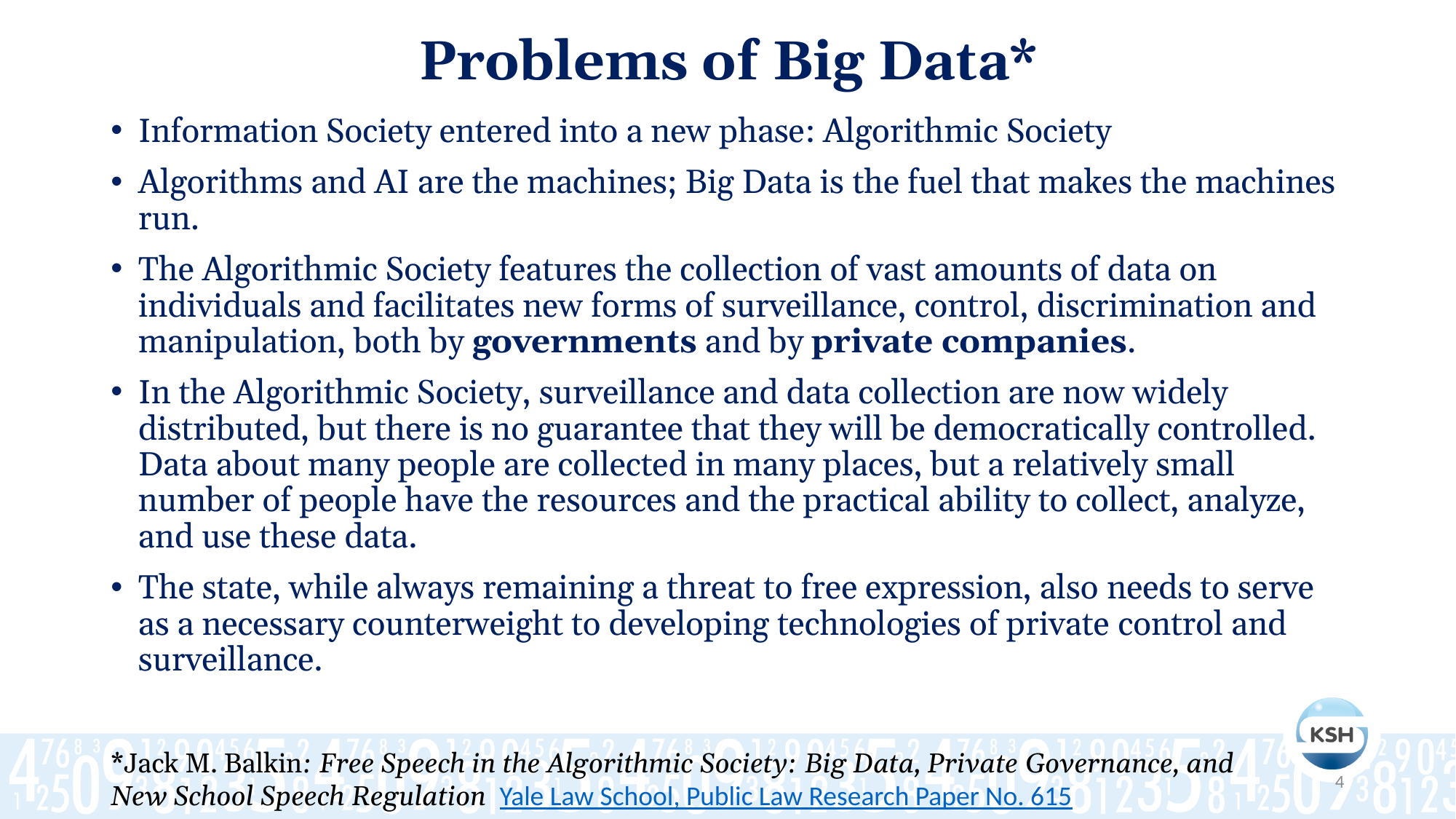

# Problems of Big Data*
Information Society entered into a new phase: Algorithmic Society
Algorithms and AI are the machines; Big Data is the fuel that makes the machines run.
The Algorithmic Society features the collection of vast amounts of data on individuals and facilitates new forms of surveillance, control, discrimination and manipulation, both by governments and by private companies.
In the Algorithmic Society, surveillance and data collection are now widely distributed, but there is no guarantee that they will be democratically controlled. Data about many people are collected in many places, but a relatively small number of people have the resources and the practical ability to collect, analyze, and use these data.
The state, while always remaining a threat to free expression, also needs to serve as a necessary counterweight to developing technologies of private control and surveillance.
*Jack M. Balkin: Free Speech in the Algorithmic Society: Big Data, Private Governance, and New School Speech Regulation  Yale Law School, Public Law Research Paper No. 615
4